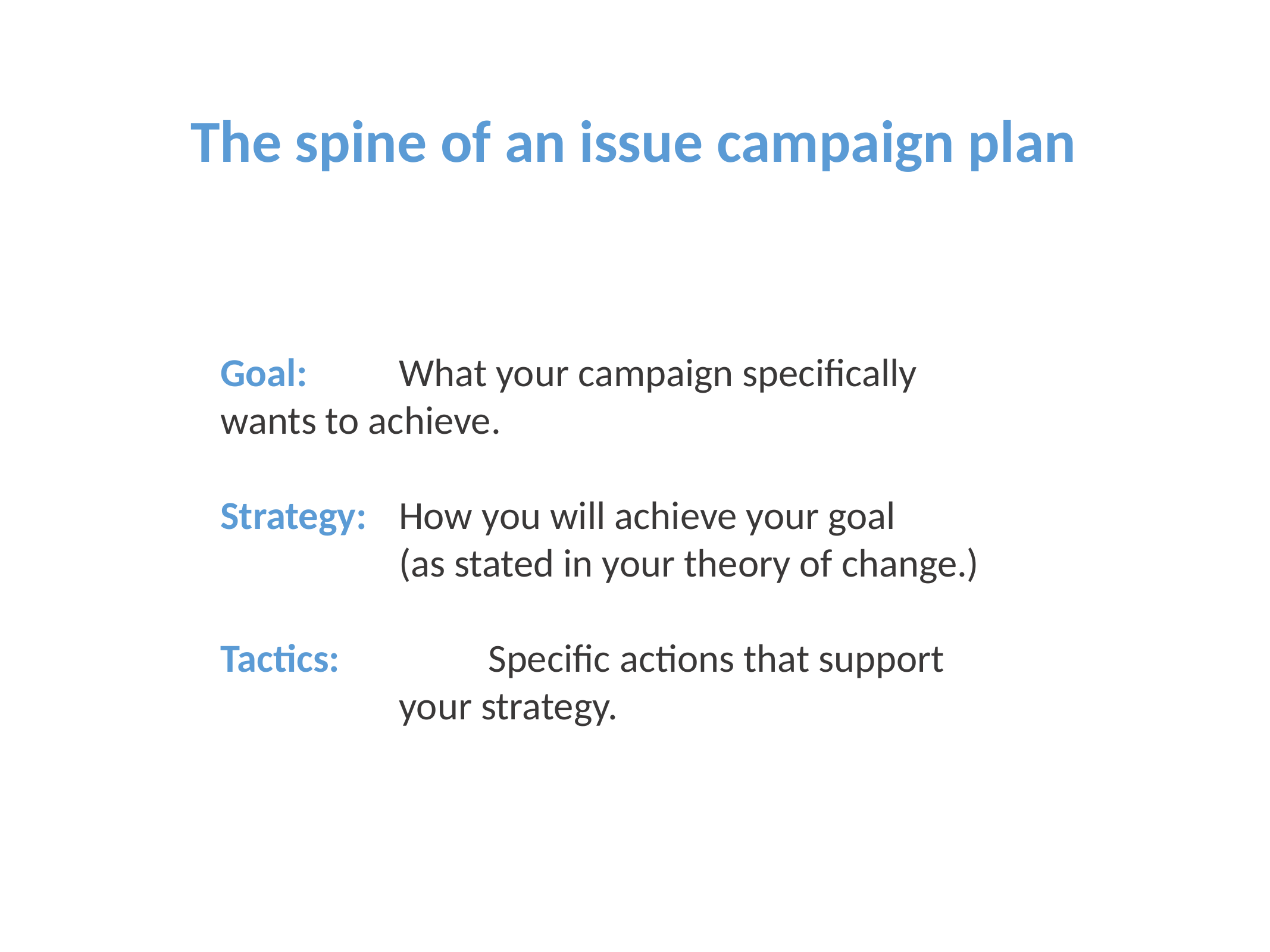

The spine of an issue campaign plan
Goal:		What your campaign specifically 		wants to achieve.

Strategy:	How you will achieve your goal
		(as stated in your theory of change.)

Tactics:		Specific actions that support
		your strategy.